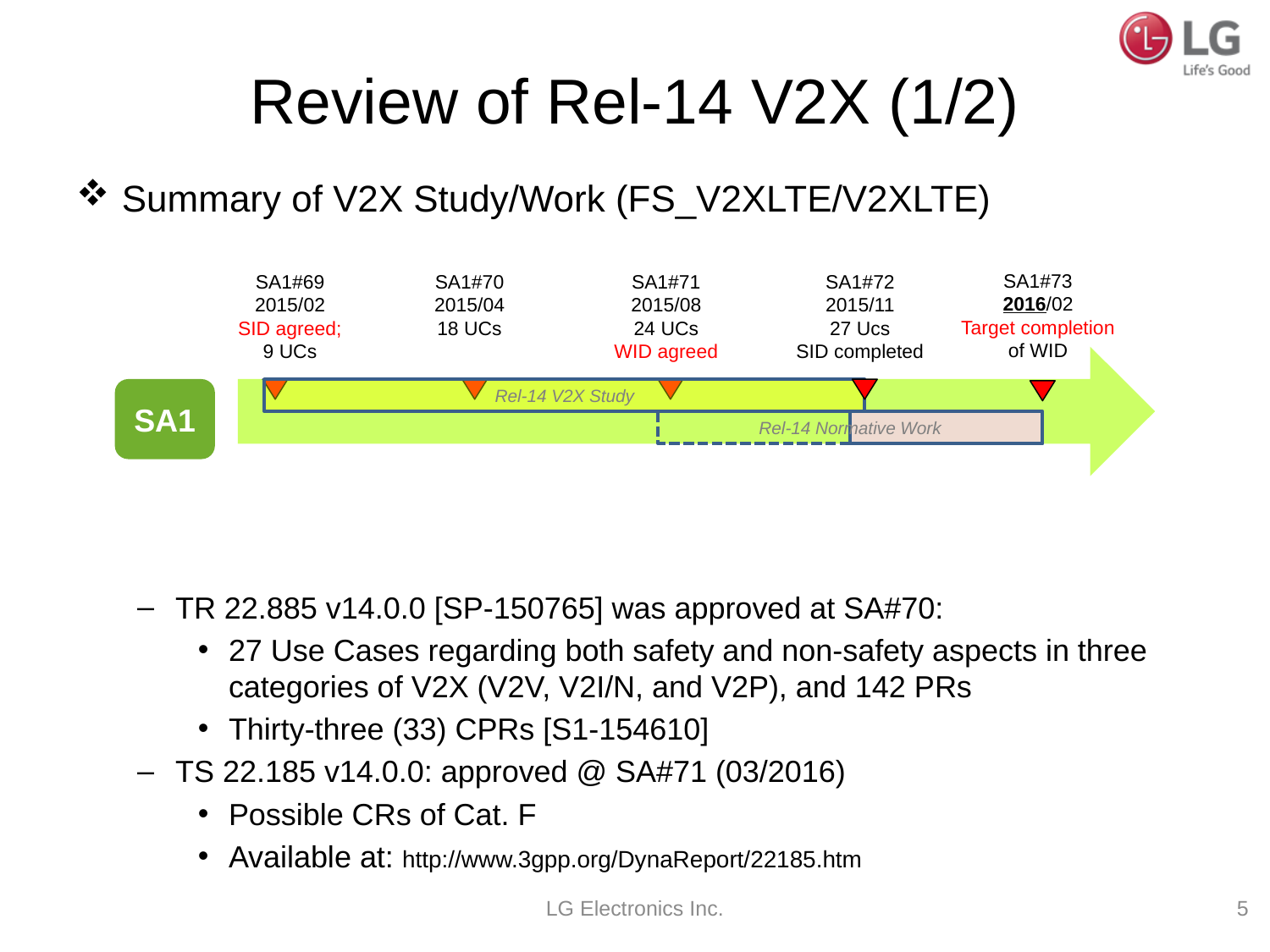

# Review of Rel-14 V2X (1/2)
Summary of V2X Study/Work (FS_V2XLTE/V2XLTE)

TR 22.885 v14.0.0 [SP-150765] was approved at SA#70:
27 Use Cases regarding both safety and non-safety aspects in three categories of V2X (V2V, V2I/N, and V2P), and 142 PRs
Thirty-three (33) CPRs [S1-154610]
TS 22.185 v14.0.0: approved @ SA#71 (03/2016)
Possible CRs of Cat. F
Available at: http://www.3gpp.org/DynaReport/22185.htm

SA1#73
2016/02
Target completion
of WID
SA1#69
2015/02
SID agreed;
9 UCs
SA1#70
2015/04
18 UCs
SA1#71
2015/08
24 UCs
WID agreed
SA1#72
2015/11
27 Ucs
SID completed

SA1

Rel-14 V2X Study

Rel-14 Normative Work

LG Electronics Inc.
5